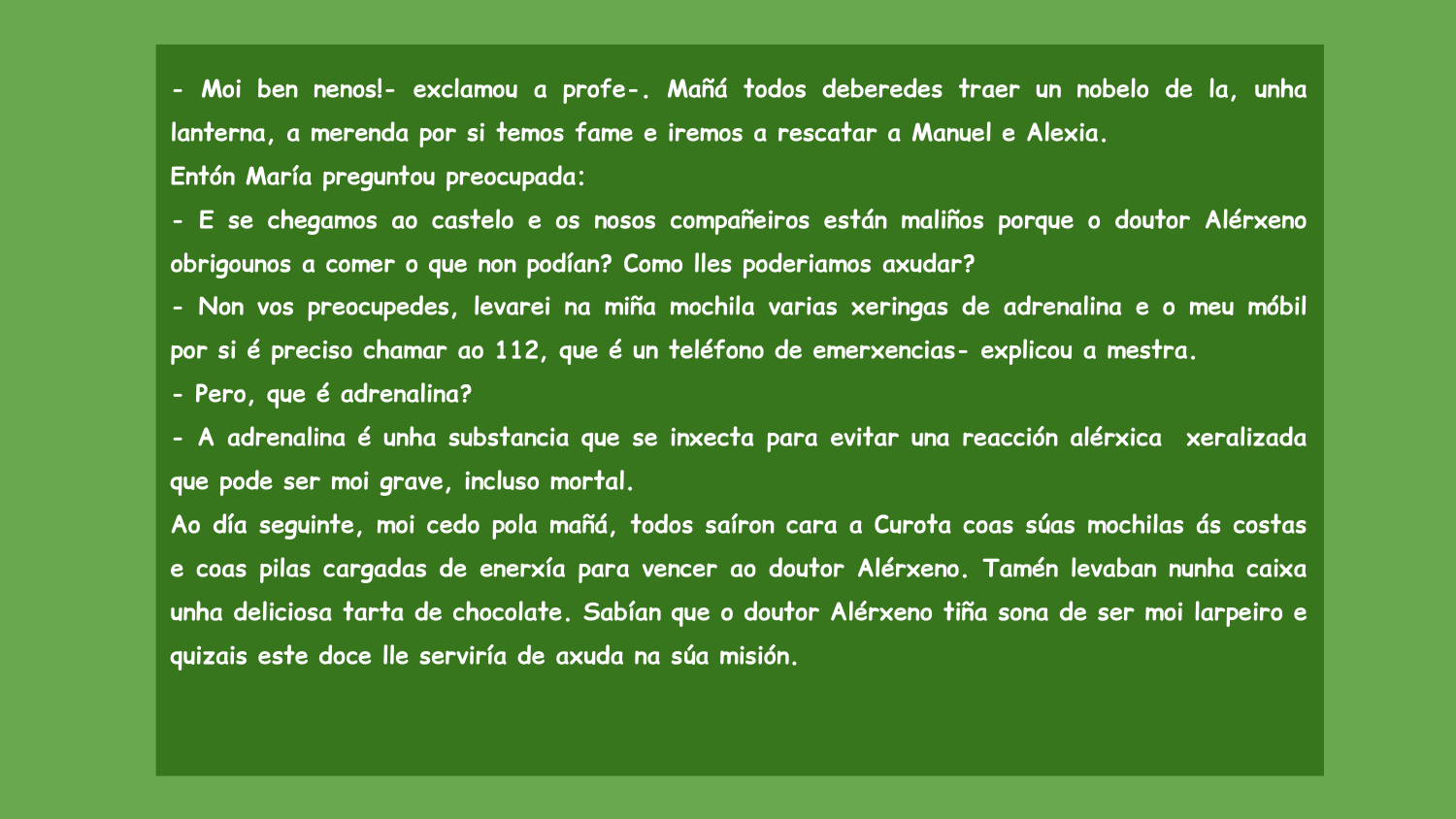

- Moi ben nenos!- exclamou a profe-. Mañá todos deberedes traer un nobelo de la, unha lanterna, a merenda por si temos fame e iremos a rescatar a Manuel e Alexia.
Entón María preguntou preocupada:
- E se chegamos ao castelo e os nosos compañeiros están maliños porque o doutor Alérxeno obrigounos a comer o que non podían? Como lles poderiamos axudar?
- Non vos preocupedes, levarei na miña mochila varias xeringas de adrenalina e o meu móbil por si é preciso chamar ao 112, que é un teléfono de emerxencias- explicou a mestra.
- Pero, que é adrenalina?
- A adrenalina é unha substancia que se inxecta para evitar una reacción alérxica  xeralizada que pode ser moi grave, incluso mortal.
Ao día seguinte, moi cedo pola mañá, todos saíron cara a Curota coas súas mochilas ás costas e coas pilas cargadas de enerxía para vencer ao doutor Alérxeno. Tamén levaban nunha caixa unha deliciosa tarta de chocolate. Sabían que o doutor Alérxeno tiña sona de ser moi larpeiro e quizais este doce lle serviría de axuda na súa misión.